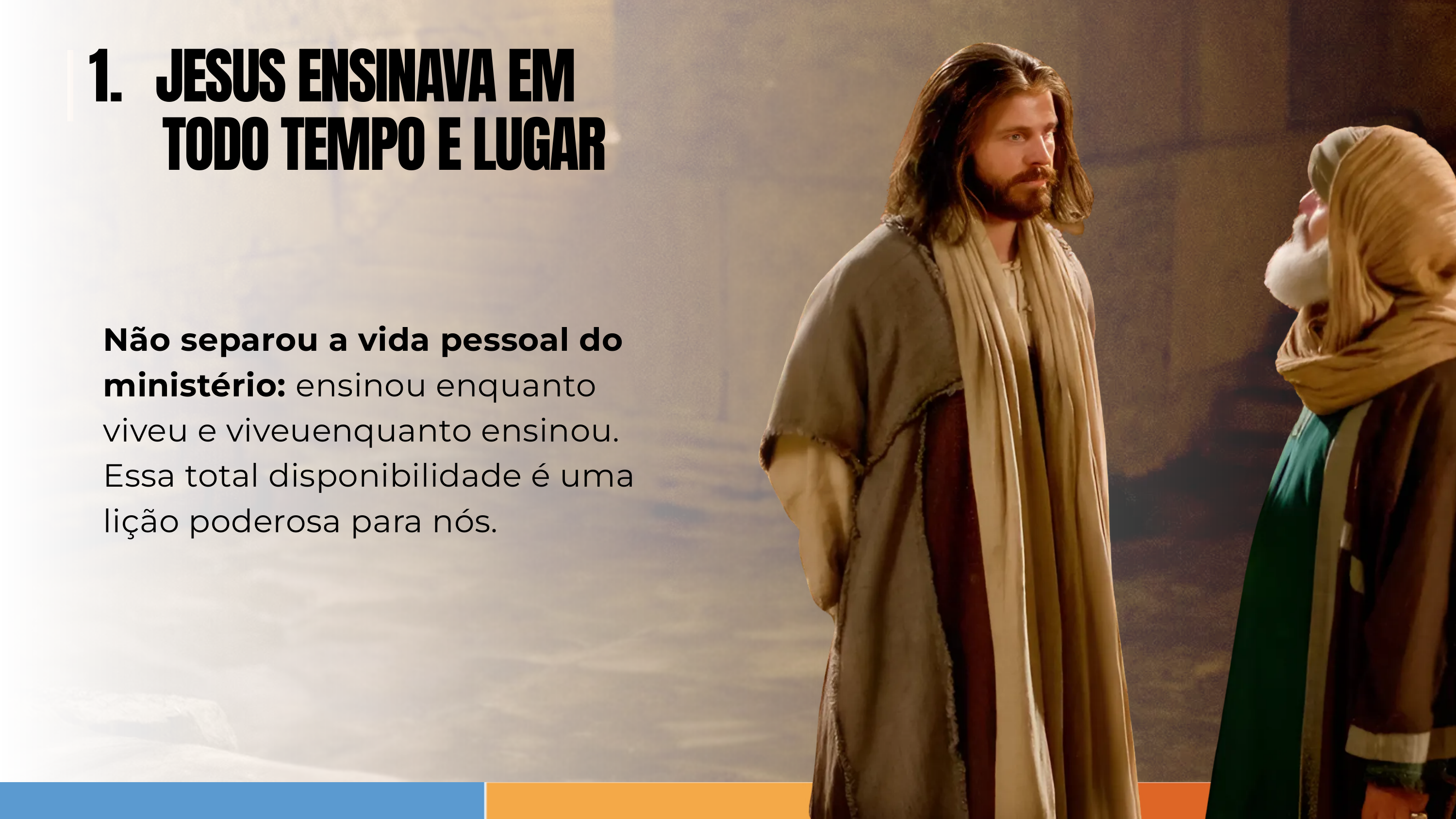

JESUS ENSINAVA EM
          TODO TEMPO E LUGAR

Não separou a vida pessoal do ministério: ensinou enquanto viveu e viveuenquanto ensinou. Essa total disponibilidade é uma lição poderosa para nós.